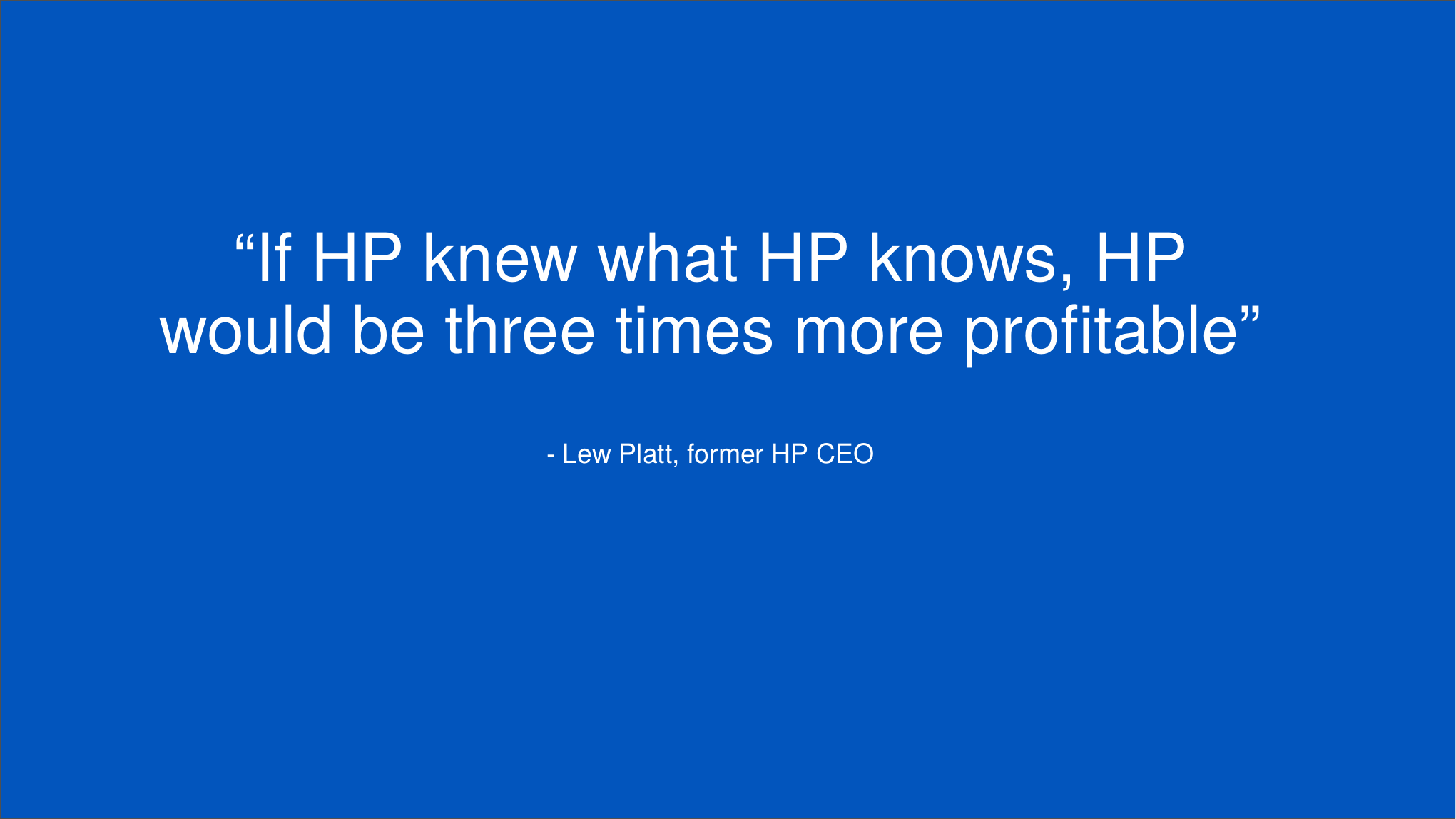

“If HP knew what HP knows, HP would be three times more profitable”

- Lew Platt, former HP CEO